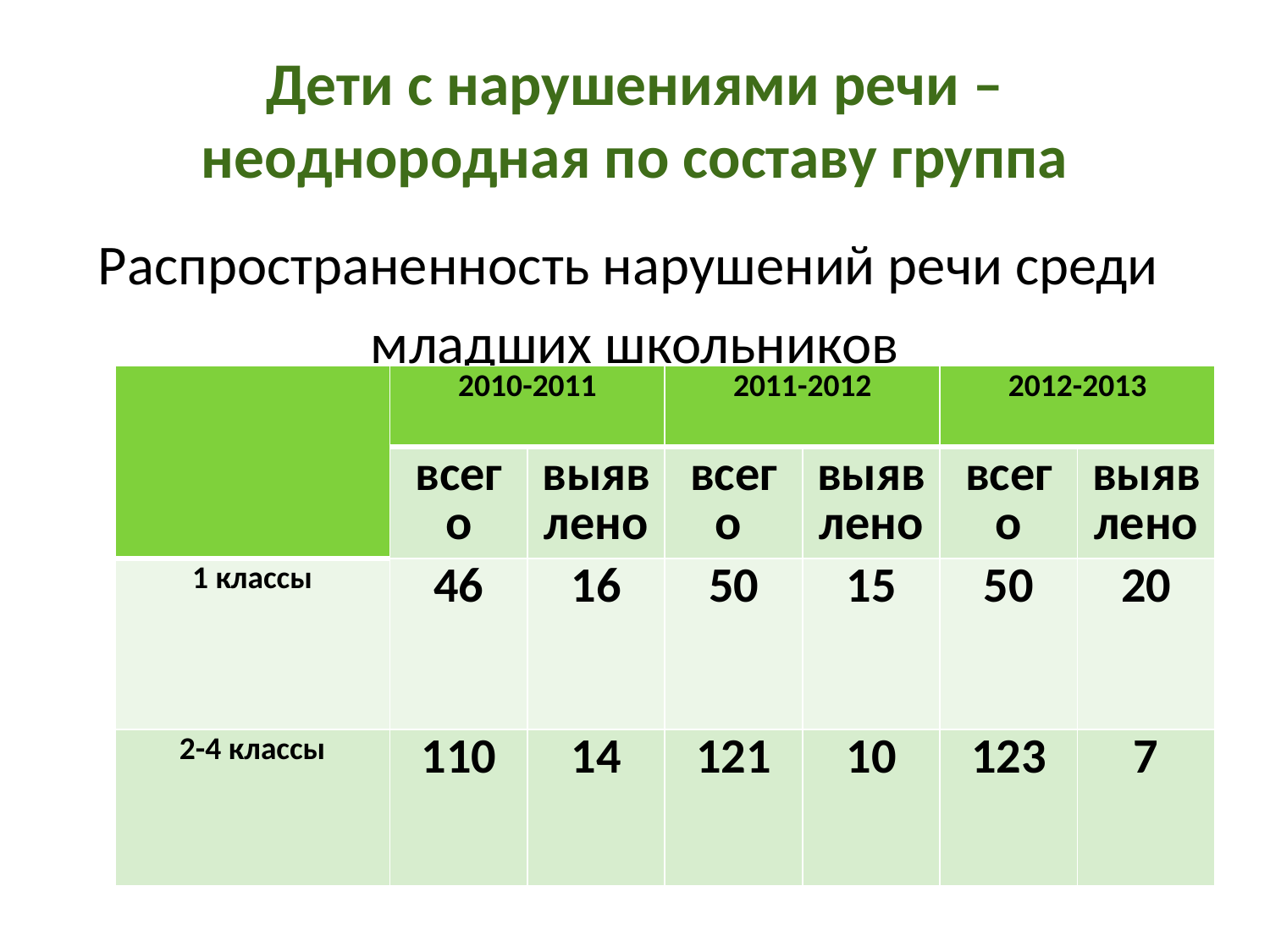

# Дети с нарушениями речи –неоднородная по составу группа
Распространенность нарушений речи среди
младших школьников
их школьников за 2011-2013 учебный год

|  | 2010-2011 |  | 2011-2012 |  | 2012-2013 |  |
| --- | --- | --- | --- | --- | --- | --- |
|  | всего | выявлено | всего | выявлено | всего | выявлено |
| 1 классы | 46 | 16 | 50 | 15 | 50 | 20 |
| 2-4 классы | 110 | 14 | 121 | 10 | 123 | 7 |